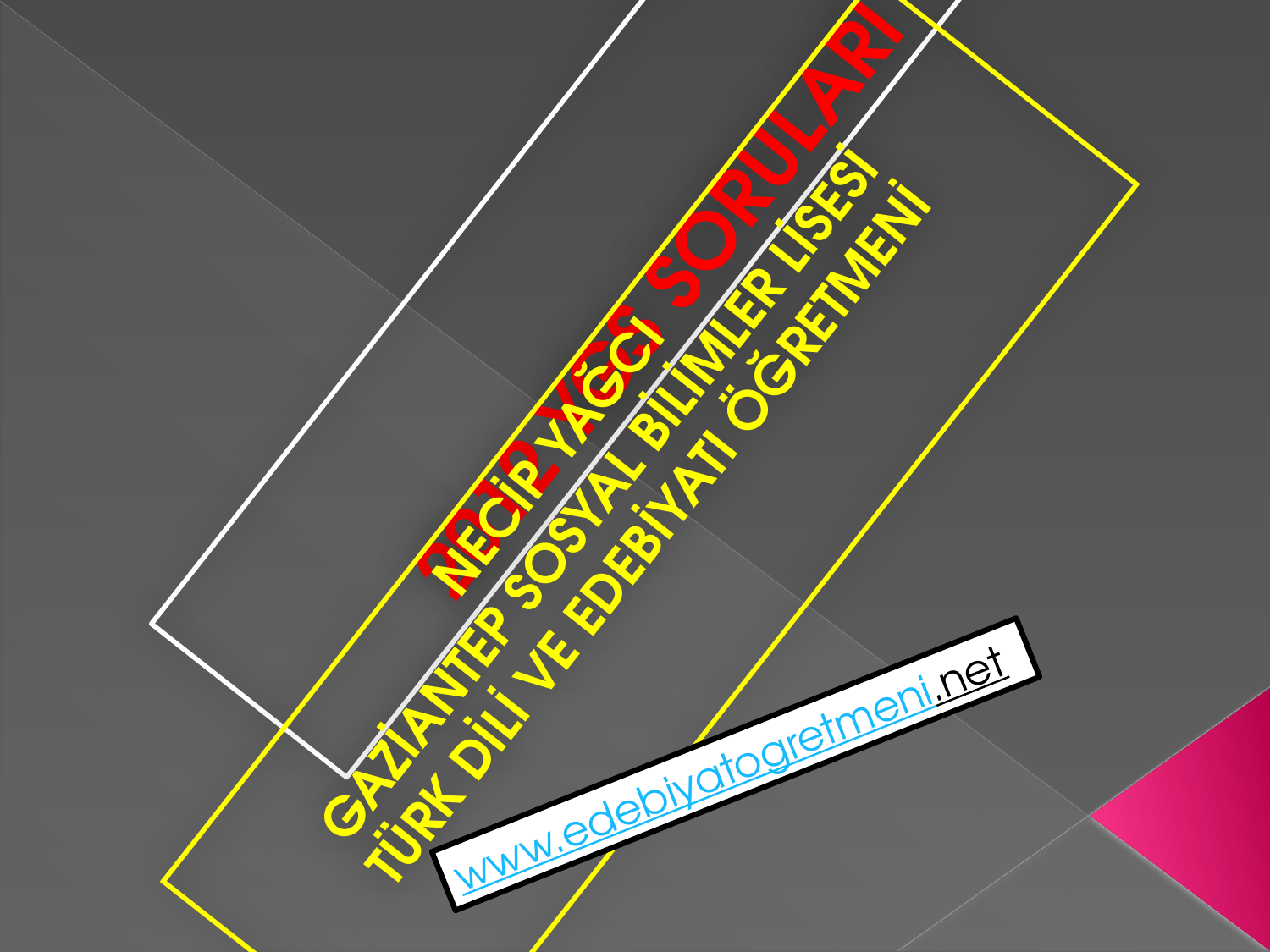

# 2012 YGS SORULARI
NECİP YAĞCI
GAZİANTEP SOSYAL BİLİMLER LİSESİ
TÜRK DİLİ VE EDEBİYATI ÖĞRETMENİ
www.edebiyatogretmeni.net